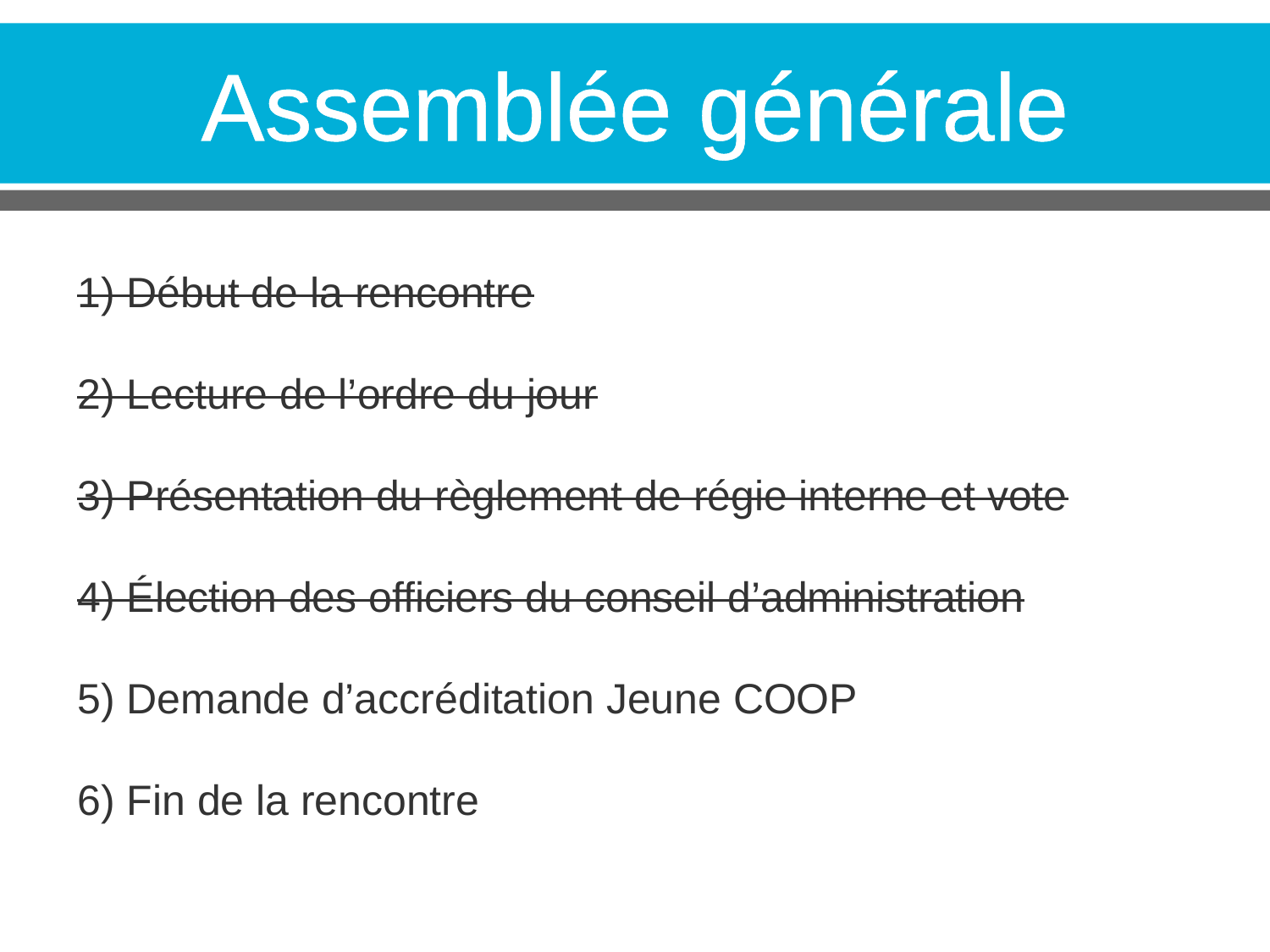

# Assemblée générale
1) Début de la rencontre

2) Lecture de l’ordre du jour

3) Présentation du règlement de régie interne et vote

4) Élection des officiers du conseil d’administration

5) Demande d’accréditation Jeune COOP

6) Fin de la rencontre